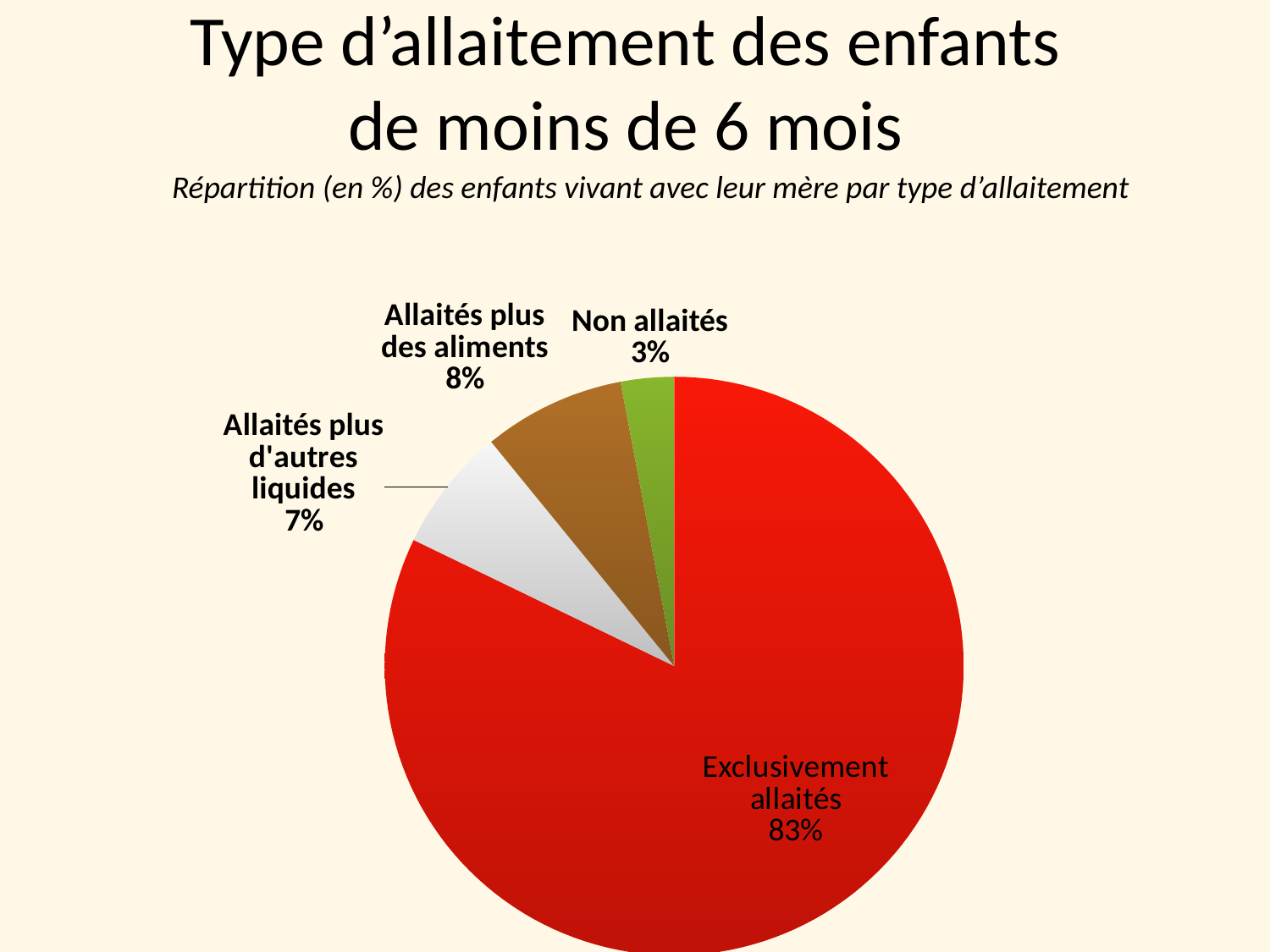

# Type d’allaitement des enfants de moins de 6 mois
Répartition (en %) des enfants vivant avec leur mère par type d’allaitement

### Chart

| Category | Sales |
|---|---|
| Exclusivement allaités | 83.0 |
| Allaités plus d'autres liquides | 7.0 |
| Allaités plus des aliments | 8.0 |
| Non allaités | 3.0 |